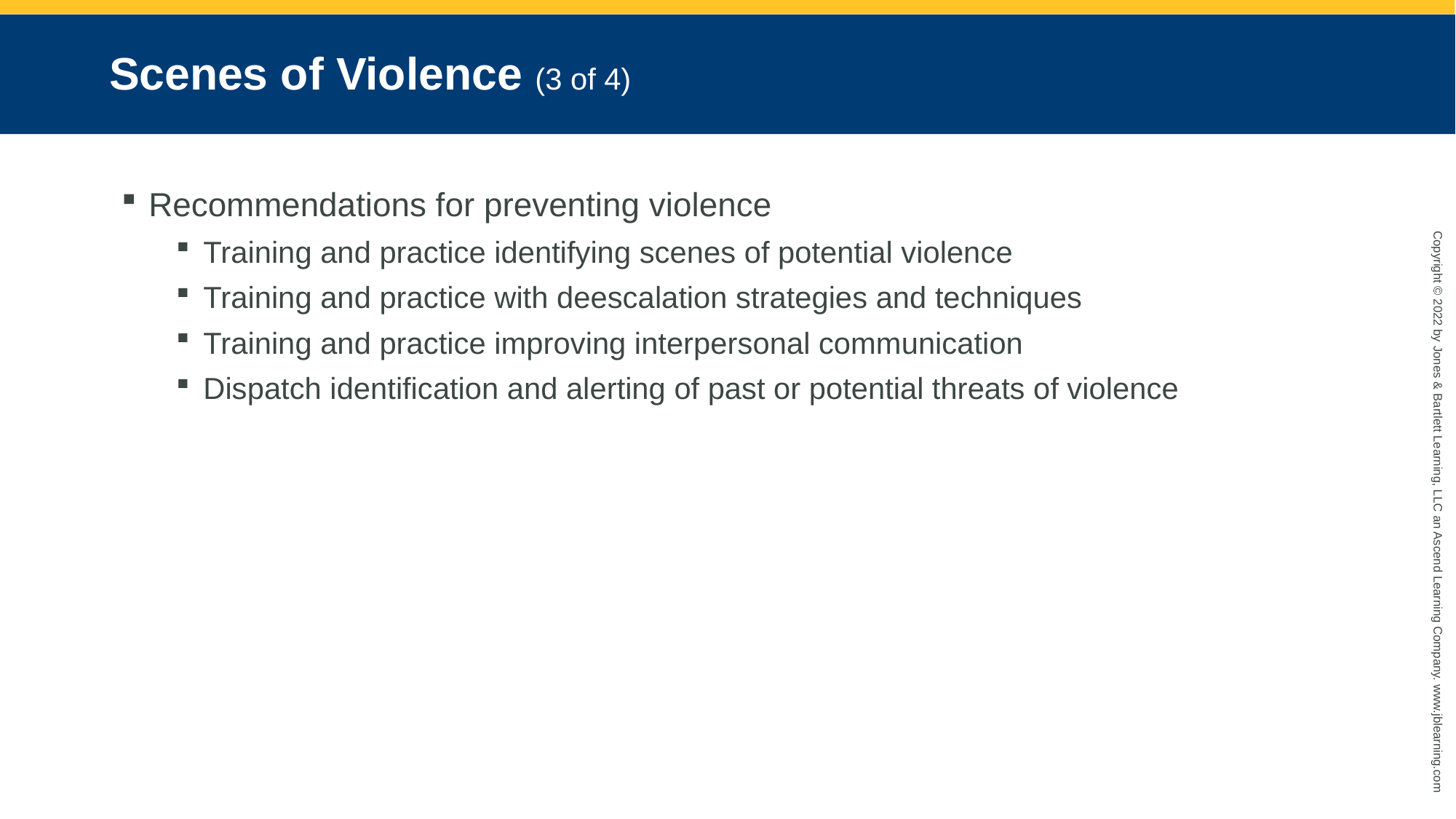

# Scenes of Violence (3 of 4)
Recommendations for preventing violence
Training and practice identifying scenes of potential violence
Training and practice with deescalation strategies and techniques
Training and practice improving interpersonal communication
Dispatch identification and alerting of past or potential threats of violence